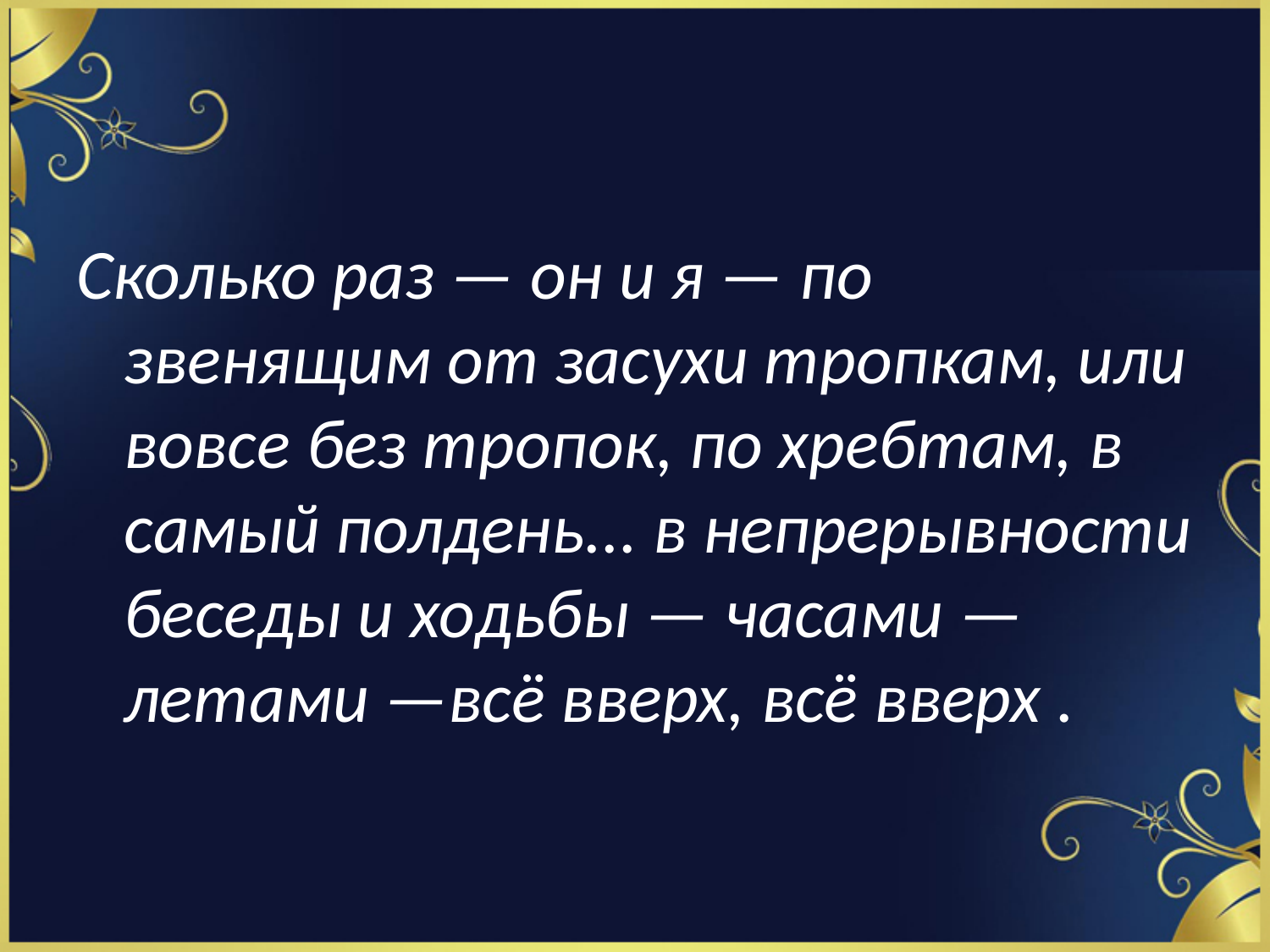

Сколько раз — он и я — по звенящим от засухи тропкам, или вовсе без тропок, по хребтам, в самый полдень... в непрерывности беседы и ходьбы — часами — летами —всё вверх, всё вверх .